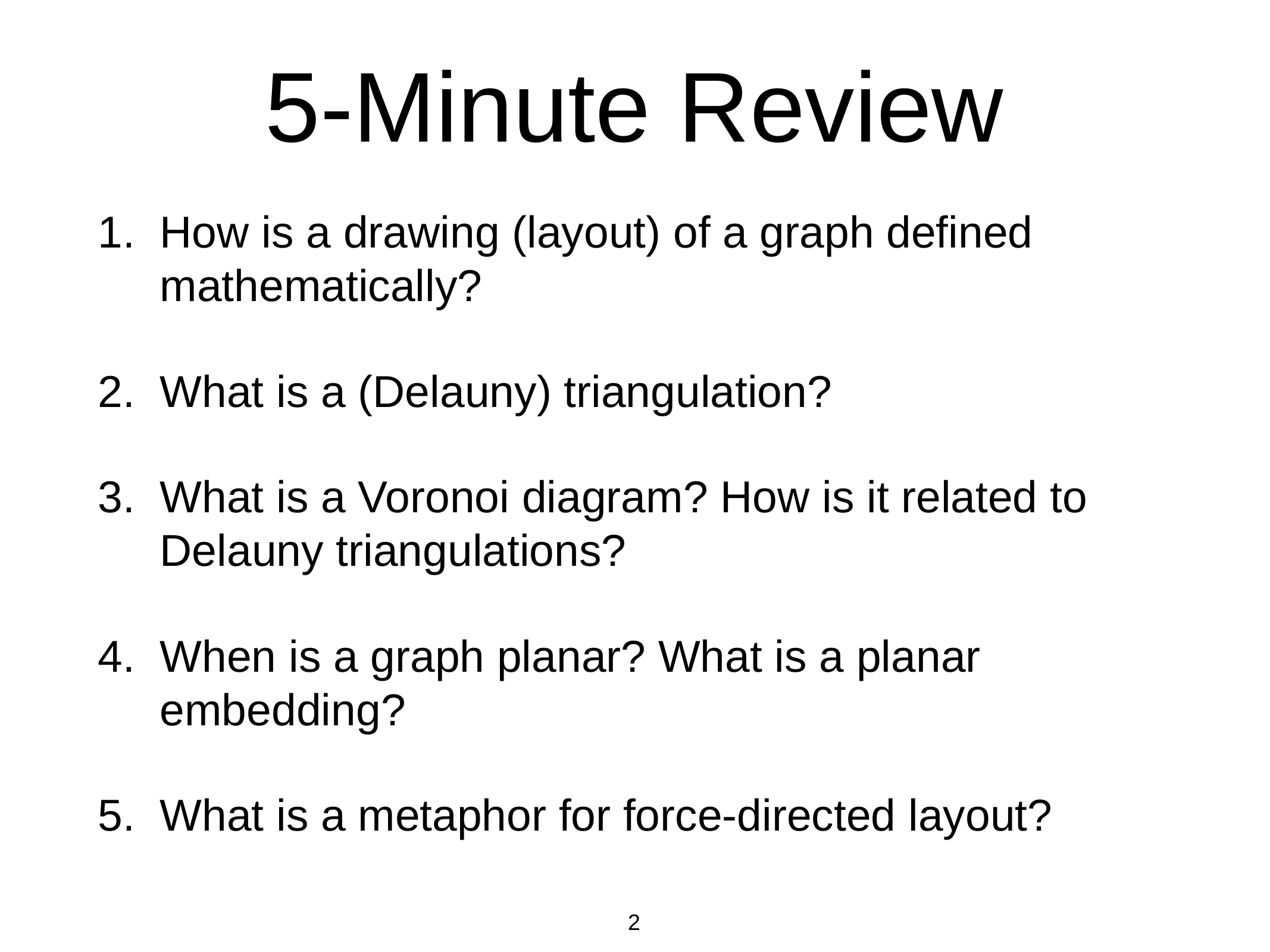

# 5-Minute Review
How is a drawing (layout) of a graph defined mathematically?
What is a (Delauny) triangulation?
What is a Voronoi diagram? How is it related to Delauny triangulations?
When is a graph planar? What is a planar embedding?
What is a metaphor for force-directed layout?
2